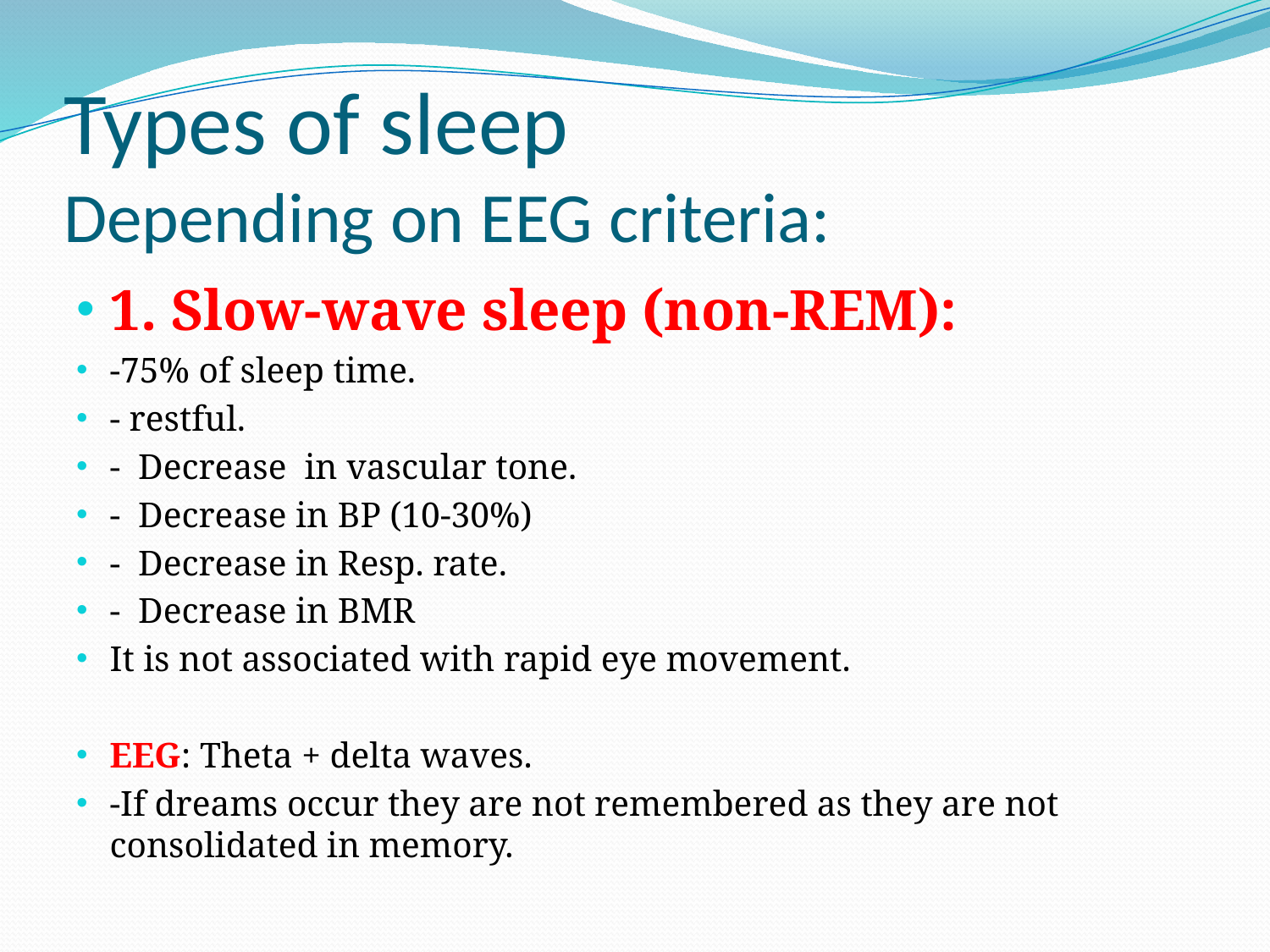

# Types of sleep Depending on EEG criteria:
1. Slow-wave sleep (non-REM):
-75% of sleep time.
- restful.
-  Decrease  in vascular tone.
-  Decrease in BP (10-30%)
-  Decrease in Resp. rate.
-  Decrease in BMR
It is not associated with rapid eye movement.

EEG: Theta + delta waves.
-If dreams occur they are not remembered as they are not consolidated in memory.